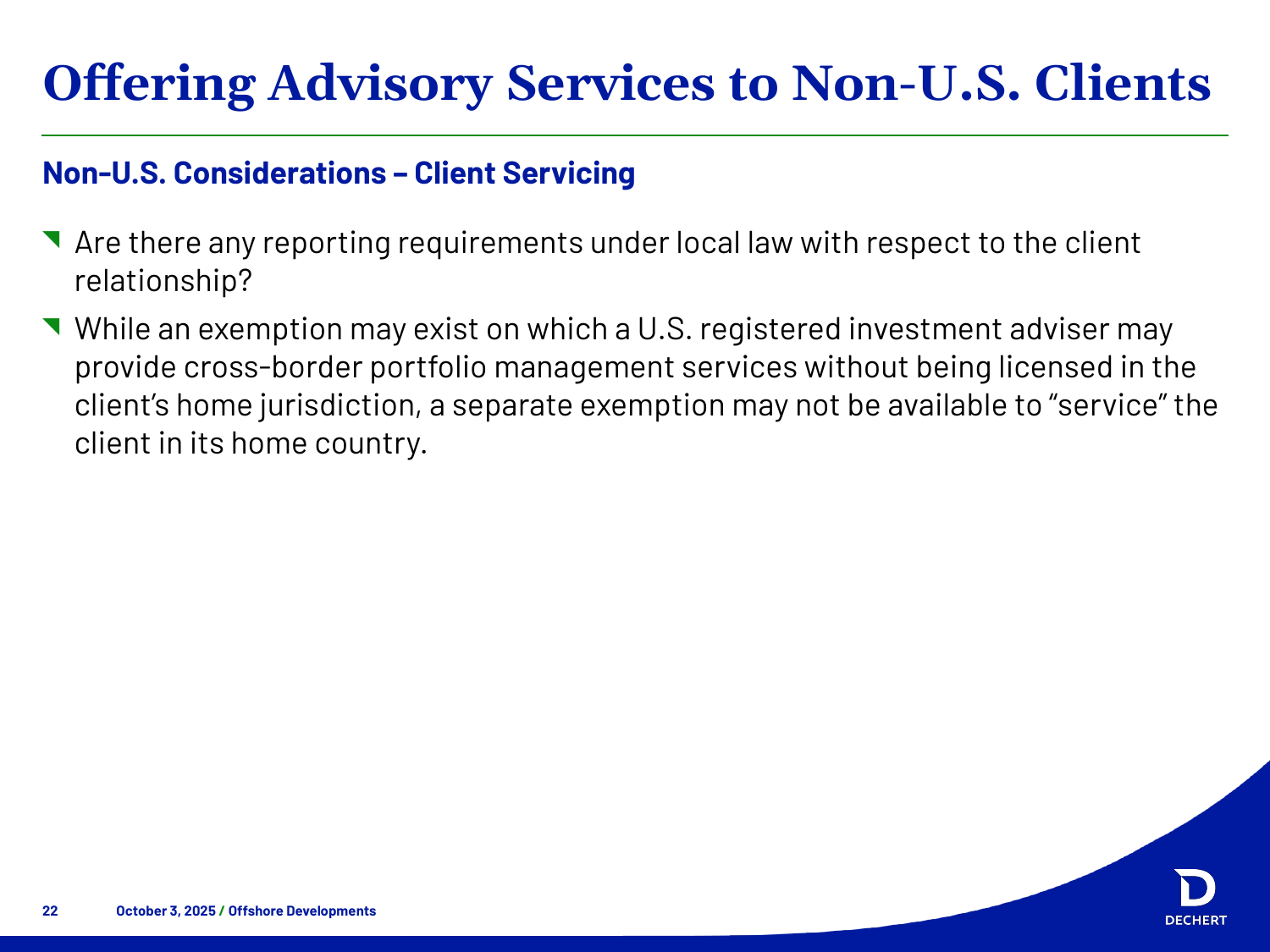

# Offering Advisory Services to Non-U.S. Clients
Non-U.S. Considerations – Client Servicing
Are there any reporting requirements under local law with respect to the client relationship?
While an exemption may exist on which a U.S. registered investment adviser may provide cross-border portfolio management services without being licensed in the client’s home jurisdiction, a separate exemption may not be available to “service” the client in its home country.
22
22
October 3, 2025 / Offshore Developments